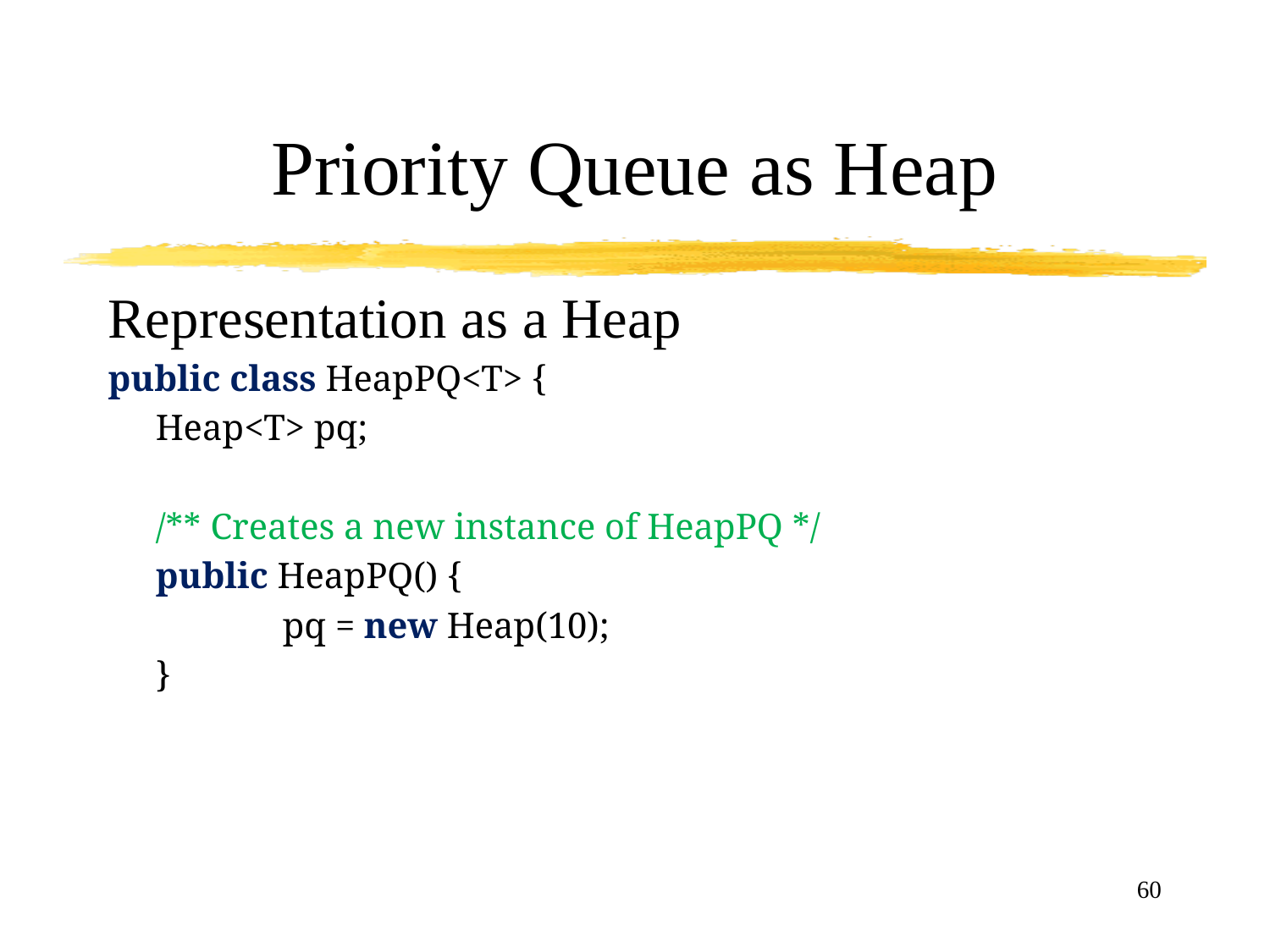

# Priority Queue as Heap
Representation as a Heap
public class HeapPQ<T> {
	Heap<T> pq;

	/** Creates a new instance of HeapPQ */
	public HeapPQ() {
		pq = new Heap(10);
	}
60